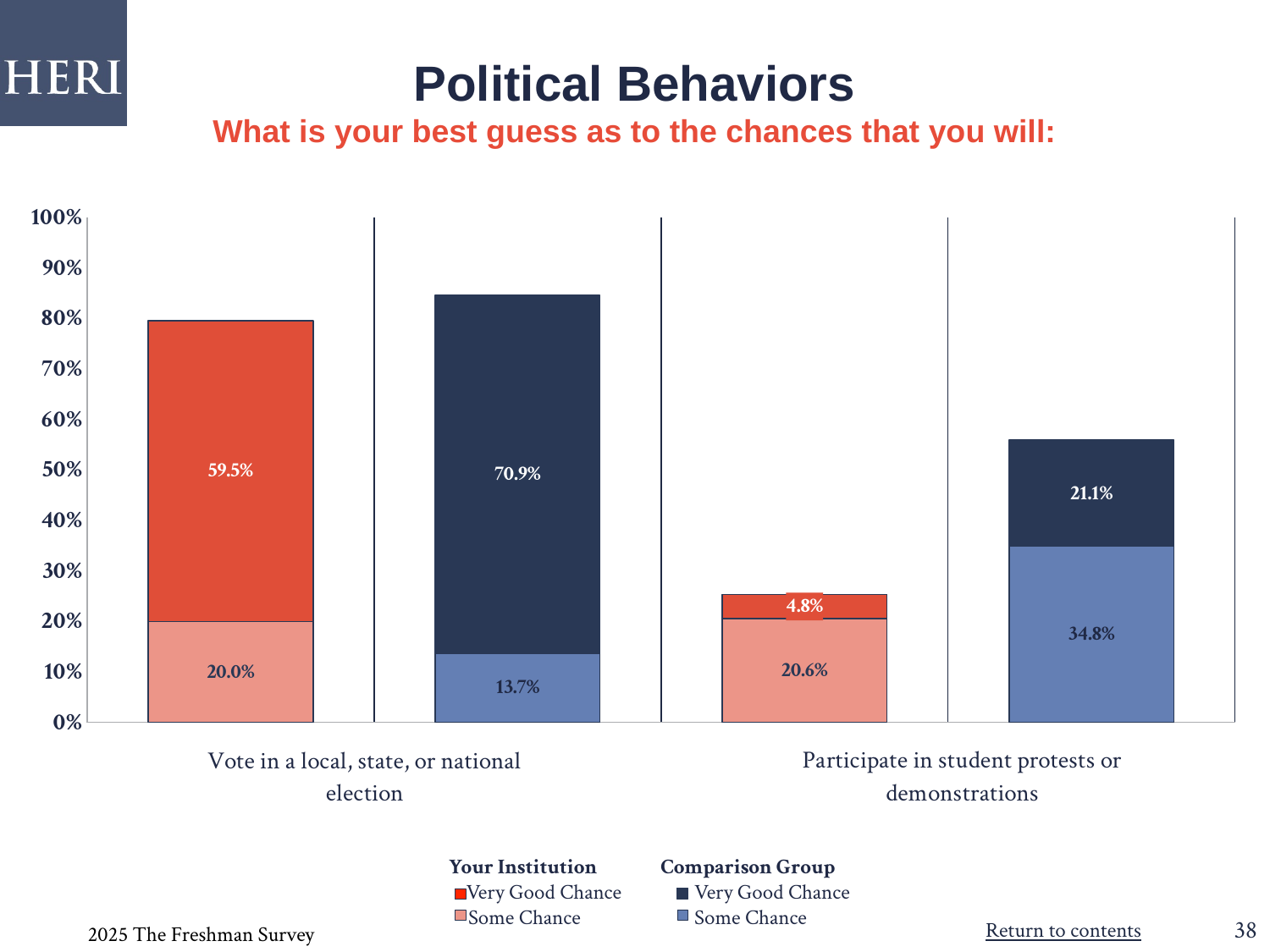

# Political Behaviors What is your best guess as to the chances that you will:

### Chart

| Category | One | Two |
|---|---|---|
| Your Institution | 0.2 | 0.5952000000000001 |
| Comparison Group | 0.1366 | 0.7089 |
| Your Institution | 0.2057 | 0.0478 |
| Comparison Group | 0.34840000000000004 | 0.21059999999999998 |
   Your Institution               Comparison Group
       Very Good Chance	 Very Good Chance
       Some Chance          	 Some Chance
2025 The Freshman Survey

Return to contents
38